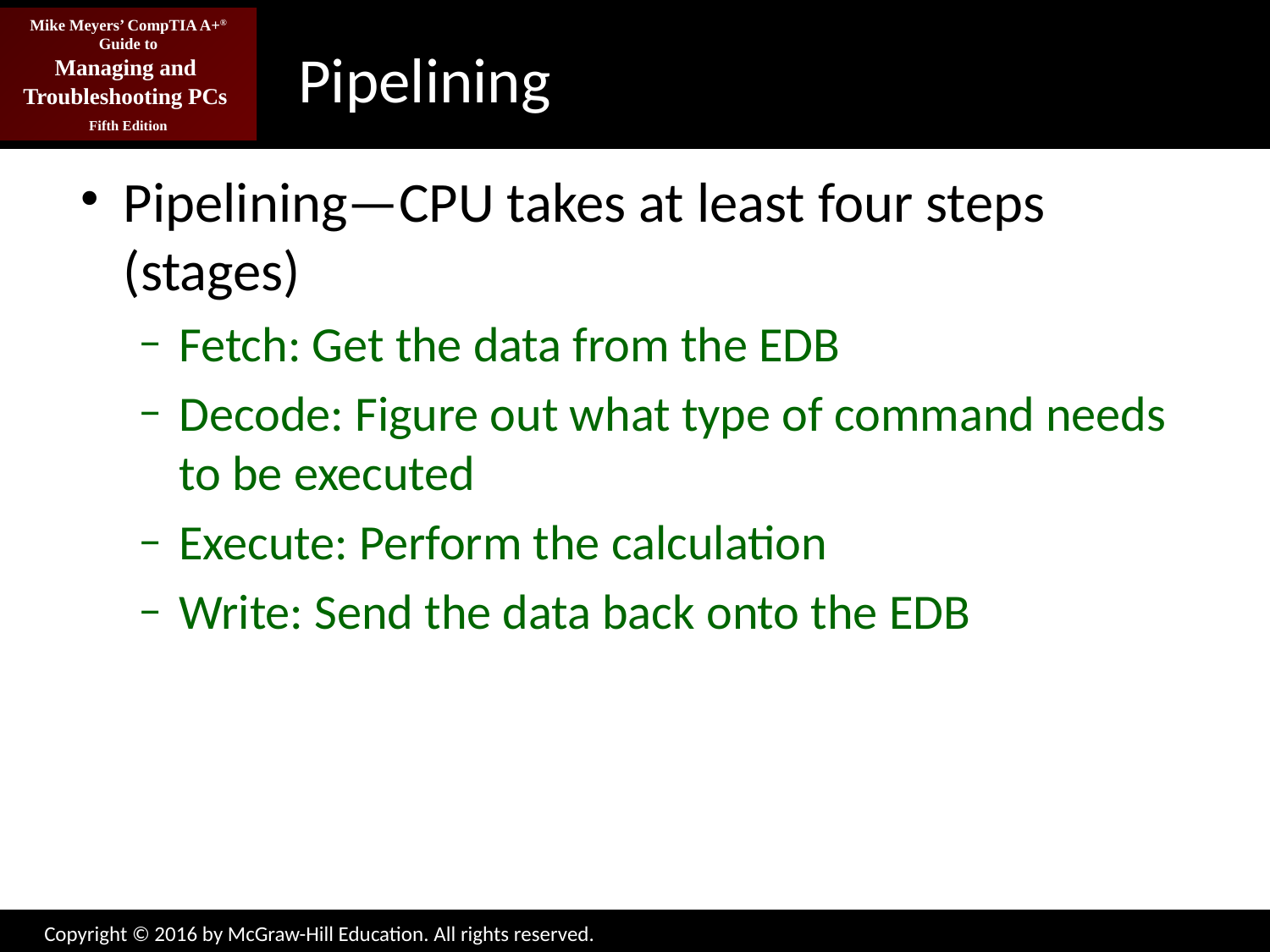

# Pipelining
Pipelining—CPU takes at least four steps (stages)
Fetch: Get the data from the EDB
Decode: Figure out what type of command needs to be executed
Execute: Perform the calculation
Write: Send the data back onto the EDB